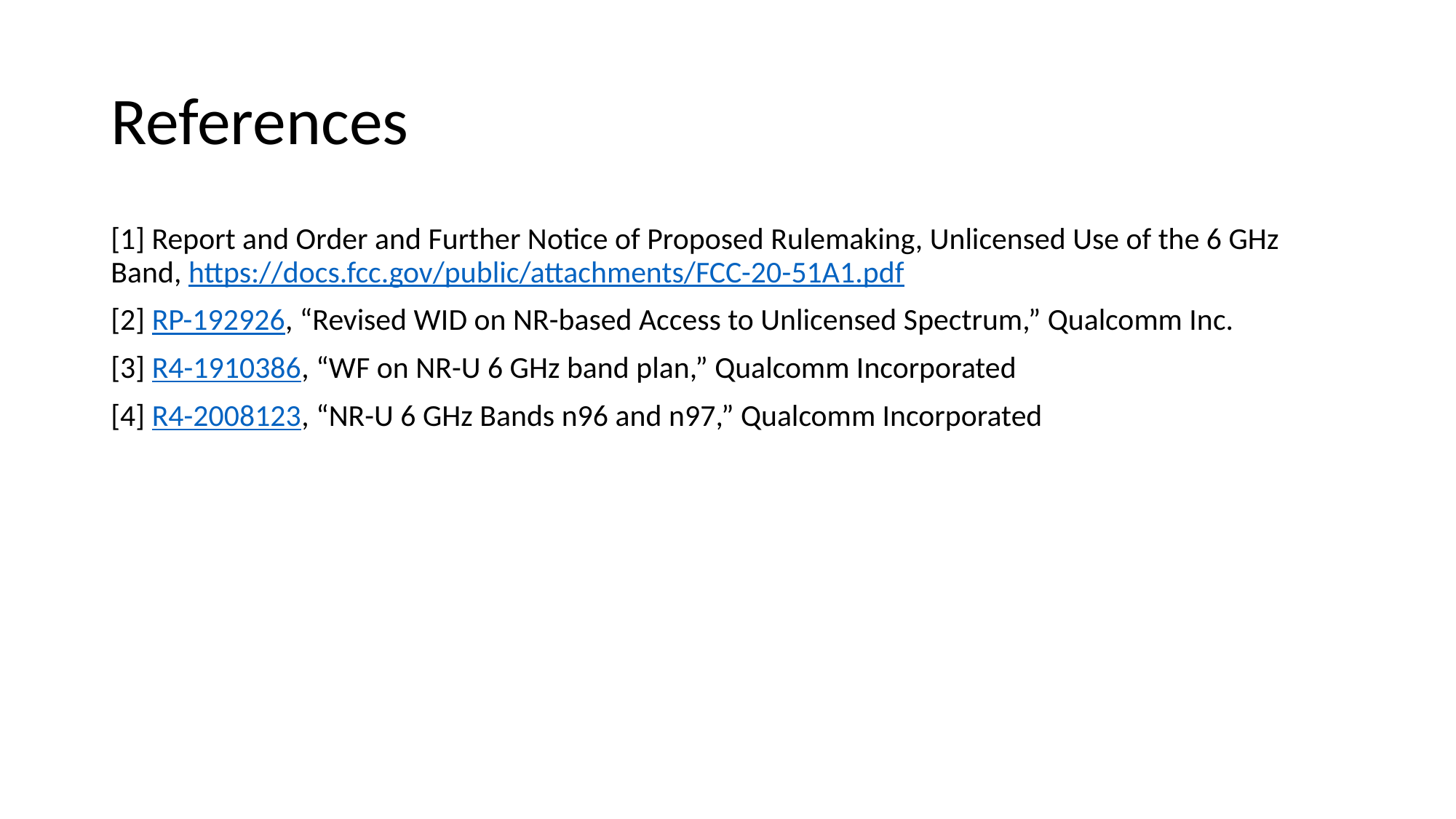

# References
[1] Report and Order and Further Notice of Proposed Rulemaking, Unlicensed Use of the 6 GHz Band, https://docs.fcc.gov/public/attachments/FCC-20-51A1.pdf
[2] RP-192926, “Revised WID on NR-based Access to Unlicensed Spectrum,” Qualcomm Inc.
[3] R4-1910386, “WF on NR-U 6 GHz band plan,” Qualcomm Incorporated
[4] R4-2008123, “NR-U 6 GHz Bands n96 and n97,” Qualcomm Incorporated